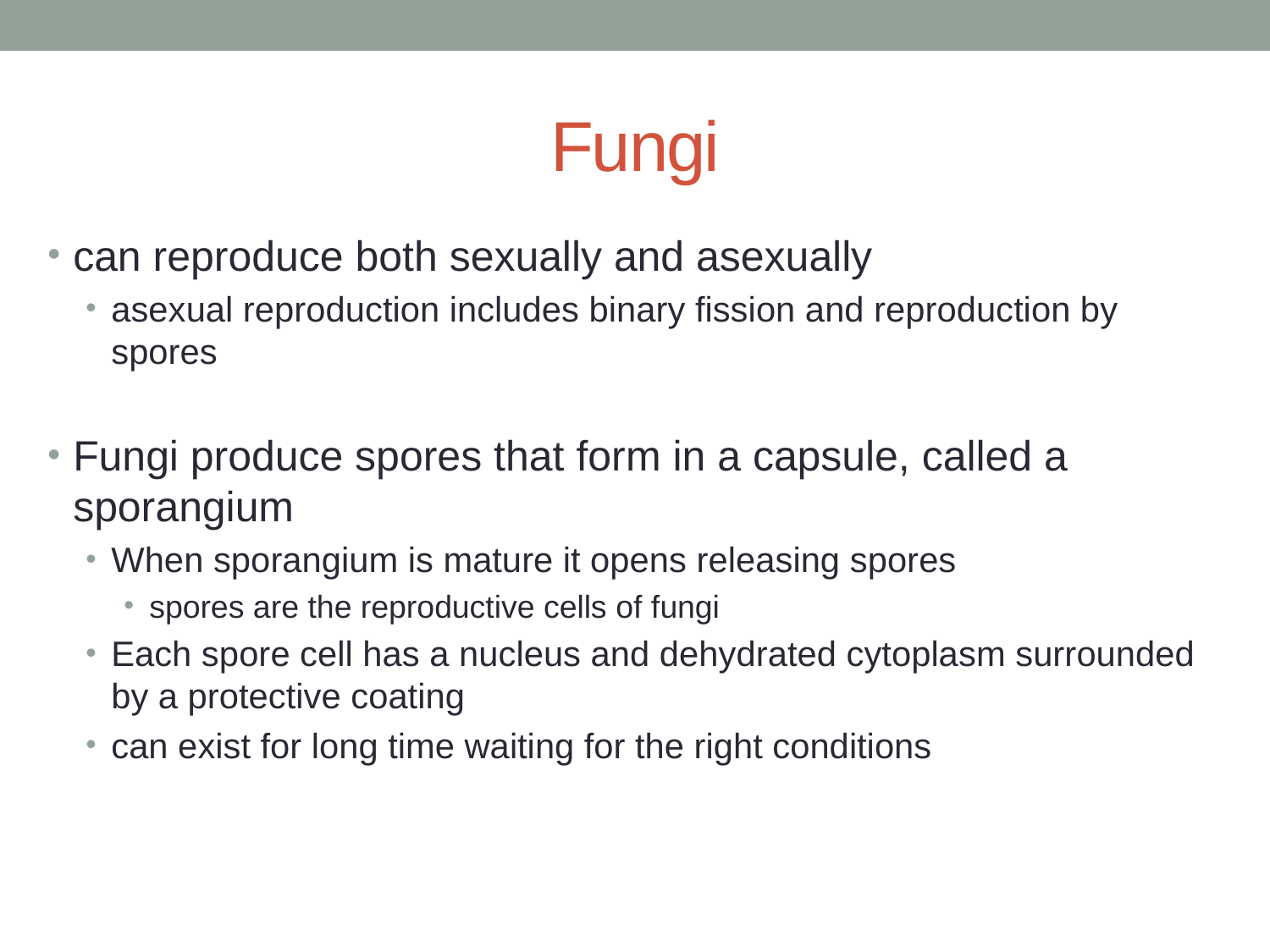

# Fungi
can reproduce both sexually and asexually
asexual reproduction includes binary fission and reproduction by spores

Fungi produce spores that form in a capsule, called a sporangium
When sporangium is mature it opens releasing spores
spores are the reproductive cells of fungi
Each spore cell has a nucleus and dehydrated cytoplasm surrounded by a protective coating
can exist for long time waiting for the right conditions